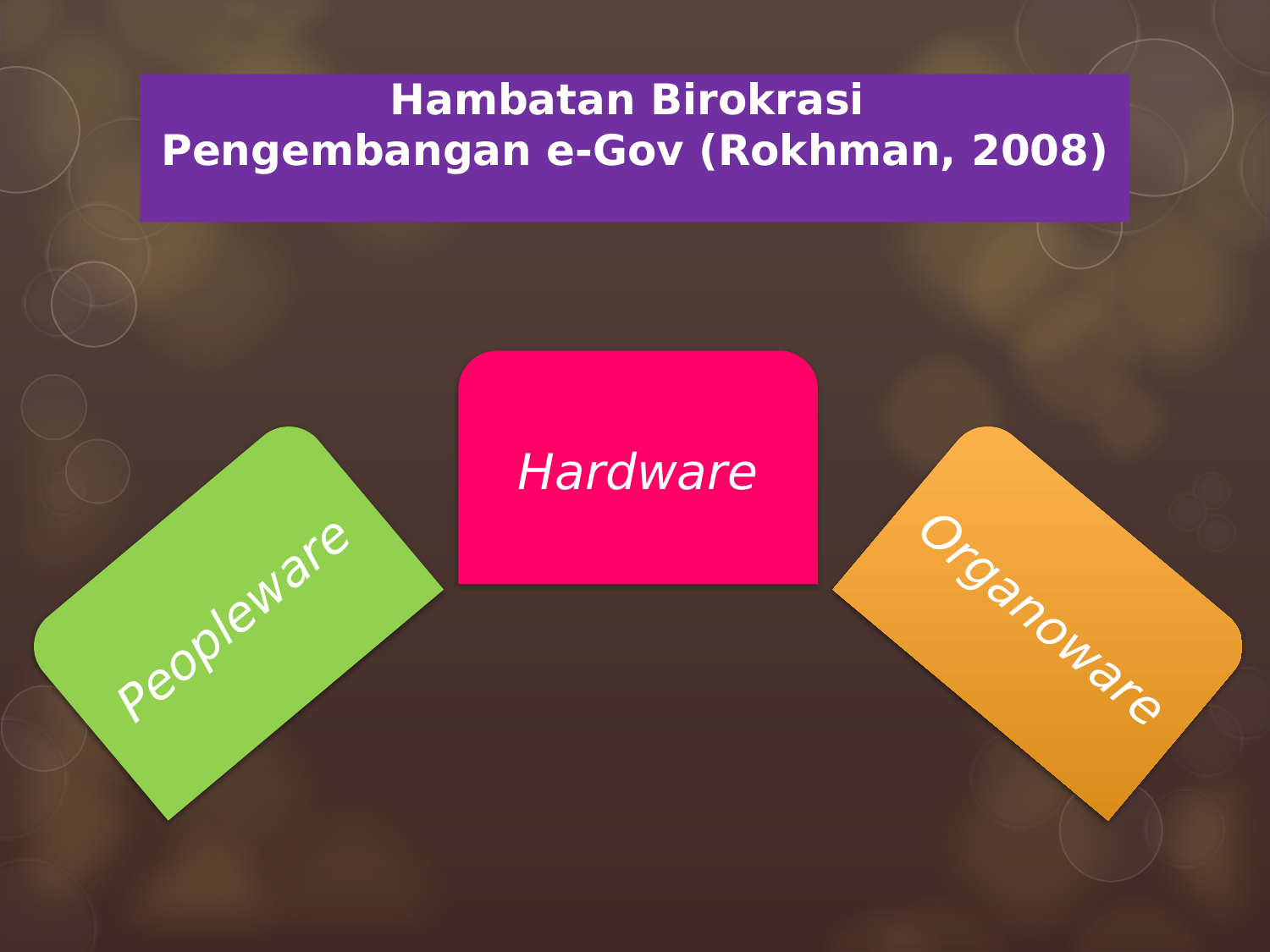

# Hambatan Birokrasi Pengembangan e-Gov (Rokhman, 2008)
Peopleware
Hardware
Organoware